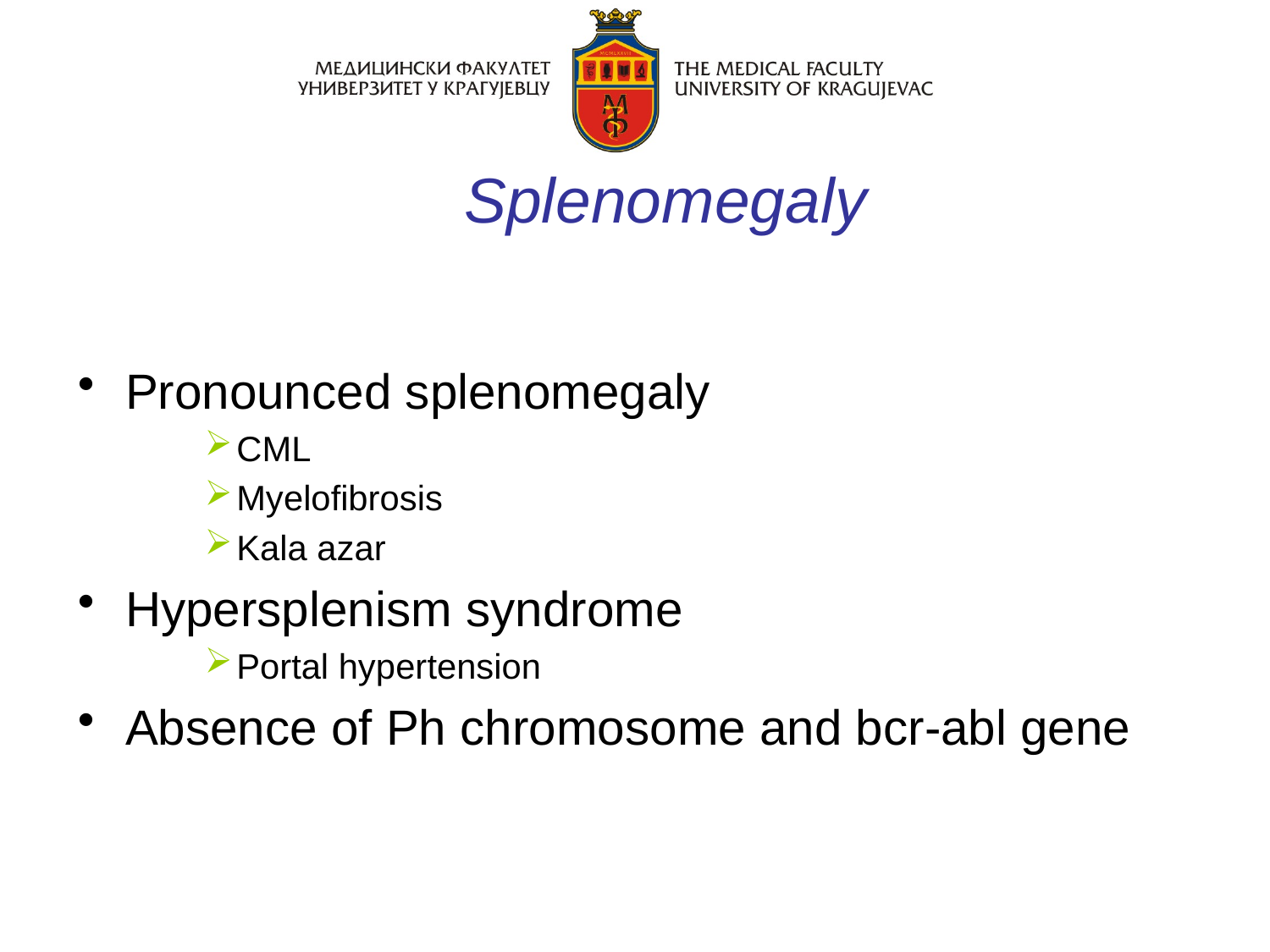

# Splenomegaly

Pronounced splenomegaly
CML
Myelofibrosis
Kala azar
Hypersplenism syndrome
Portal hypertension
Absence of Ph chromosome and bcr-abl gene